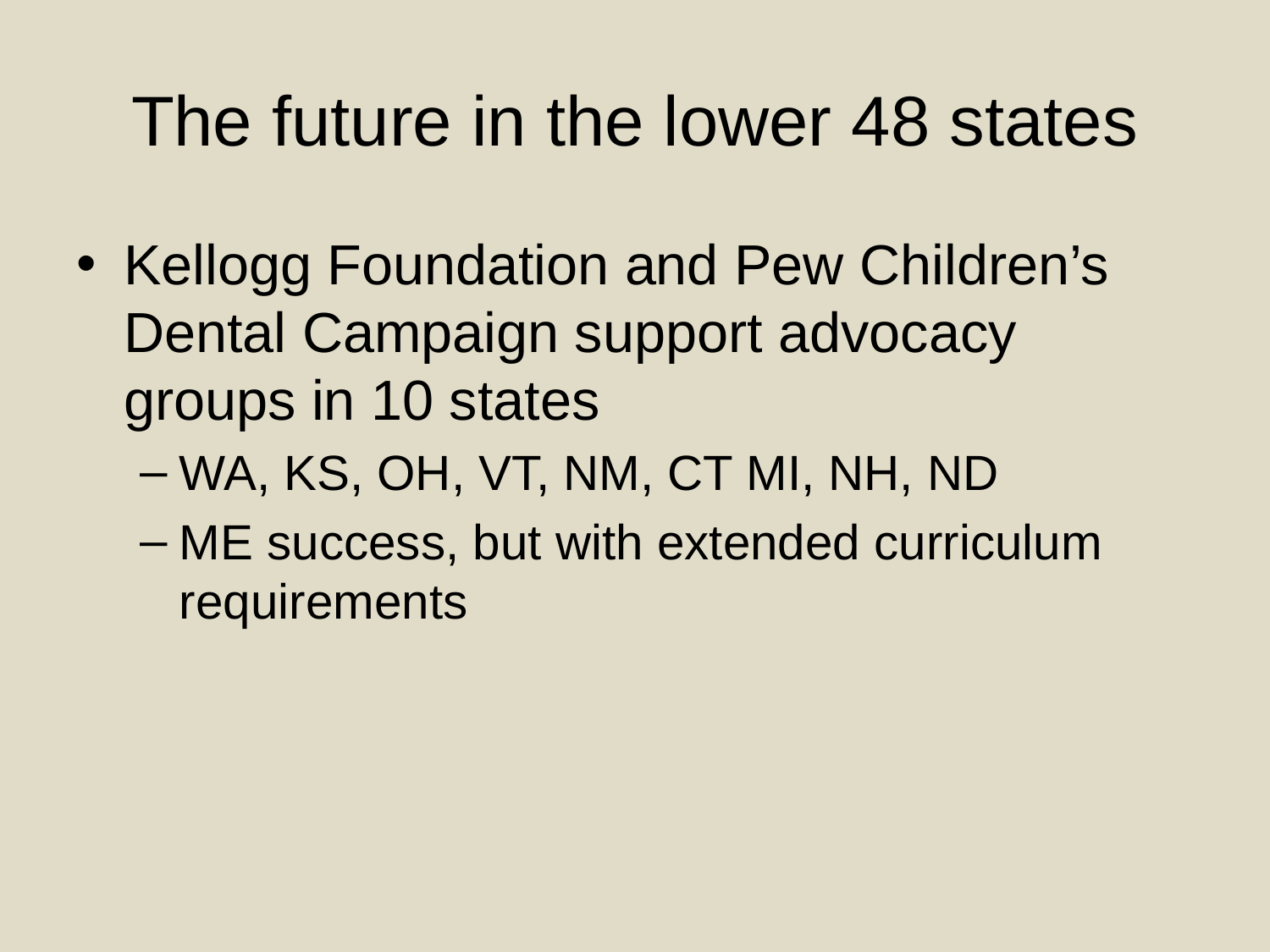

# The future in the lower 48 states
Kellogg Foundation and Pew Children’s Dental Campaign support advocacy groups in 10 states
WA, KS, OH, VT, NM, CT MI, NH, ND
ME success, but with extended curriculum requirements